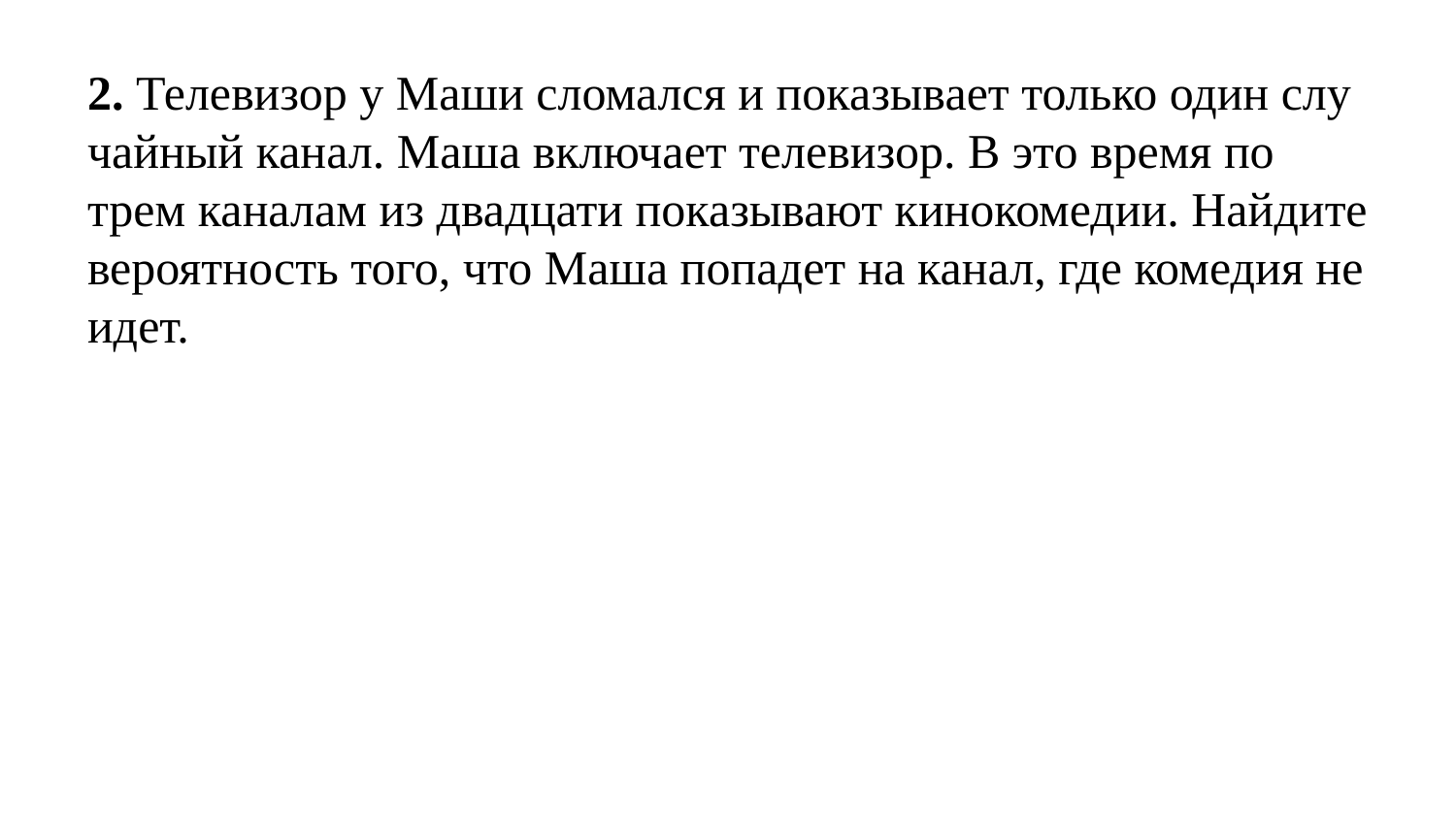

2. Телевизор у Маши сло­мал­ся и по­ка­зы­ва­ет толь­ко один слу­чай­ный канал. Маша вклю­ча­ет телевизор. В это время по трем ка­на­лам из два­дца­ти по­ка­зы­ва­ют кинокомедии. Най­ди­те ве­ро­ят­ность того, что Маша по­па­дет на канал, где ко­ме­дия не идет.